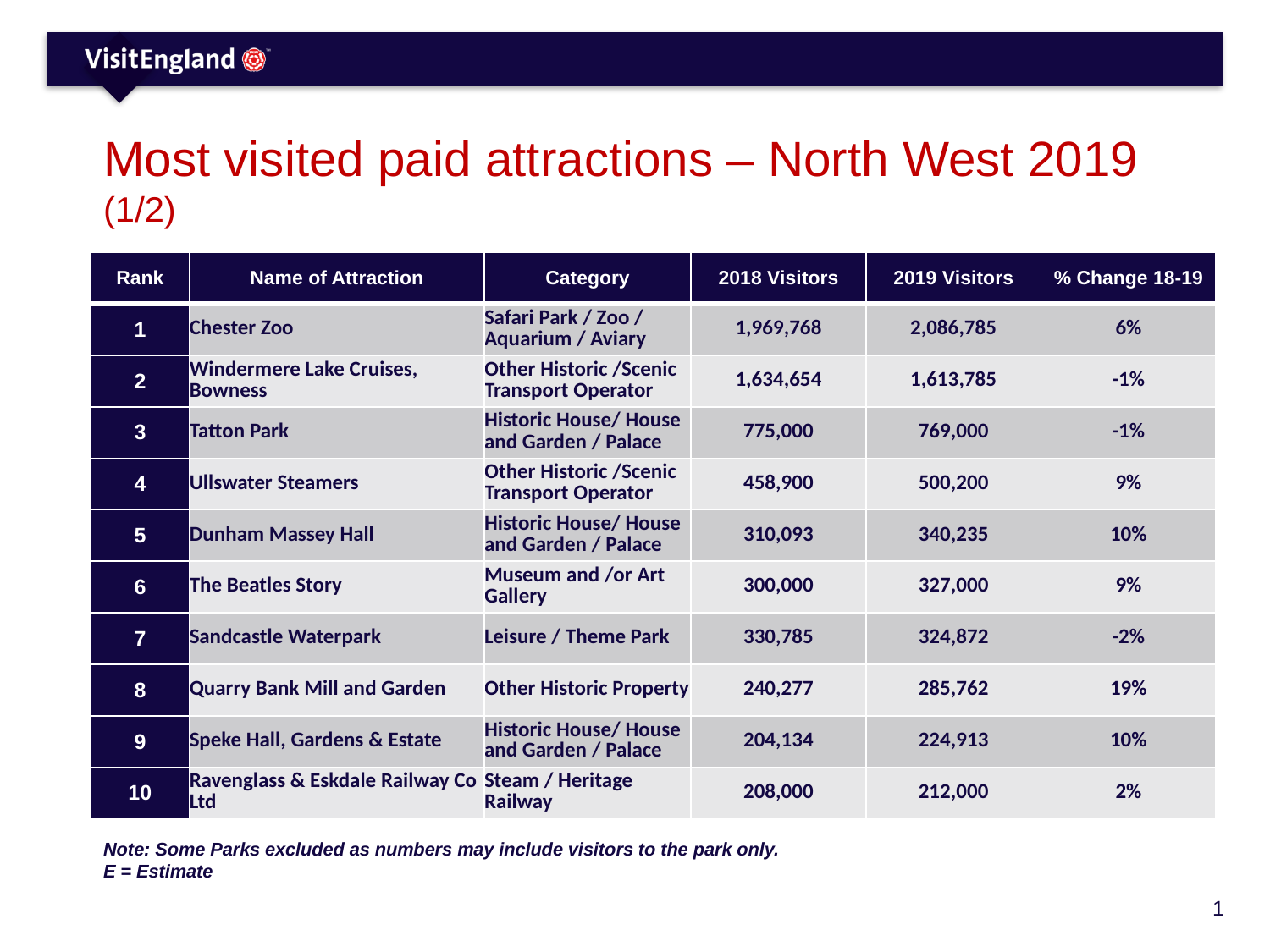

# Most visited paid attractions – North West 2019 (1/2)
| Rank | Name of Attraction | Category | 2018 Visitors | 2019 Visitors | % Change 18-19 |
| --- | --- | --- | --- | --- | --- |
| 1 | Chester Zoo | Safari Park / Zoo / Aquarium / Aviary | 1,969,768 | 2,086,785 | 6% |
| 2 | Windermere Lake Cruises, Bowness | Other Historic /Scenic Transport Operator | 1,634,654 | 1,613,785 | -1% |
| 3 | Tatton Park | Historic House/ House and Garden / Palace | 775,000 | 769,000 | -1% |
| 4 | Ullswater Steamers | Other Historic /Scenic Transport Operator | 458,900 | 500,200 | 9% |
| 5 | Dunham Massey Hall | Historic House/ House and Garden / Palace | 310,093 | 340,235 | 10% |
| 6 | The Beatles Story | Museum and /or Art Gallery | 300,000 | 327,000 | 9% |
| 7 | Sandcastle Waterpark | Leisure / Theme Park | 330,785 | 324,872 | -2% |
| 8 | Quarry Bank Mill and Garden | Other Historic Property | 240,277 | 285,762 | 19% |
| 9 | Speke Hall, Gardens & Estate | Historic House/ House and Garden / Palace | 204,134 | 224,913 | 10% |
| 10 | Ravenglass & Eskdale Railway Co Ltd | Steam / Heritage Railway | 208,000 | 212,000 | 2% |
Note: Some Parks excluded as numbers may include visitors to the park only.
E = Estimate